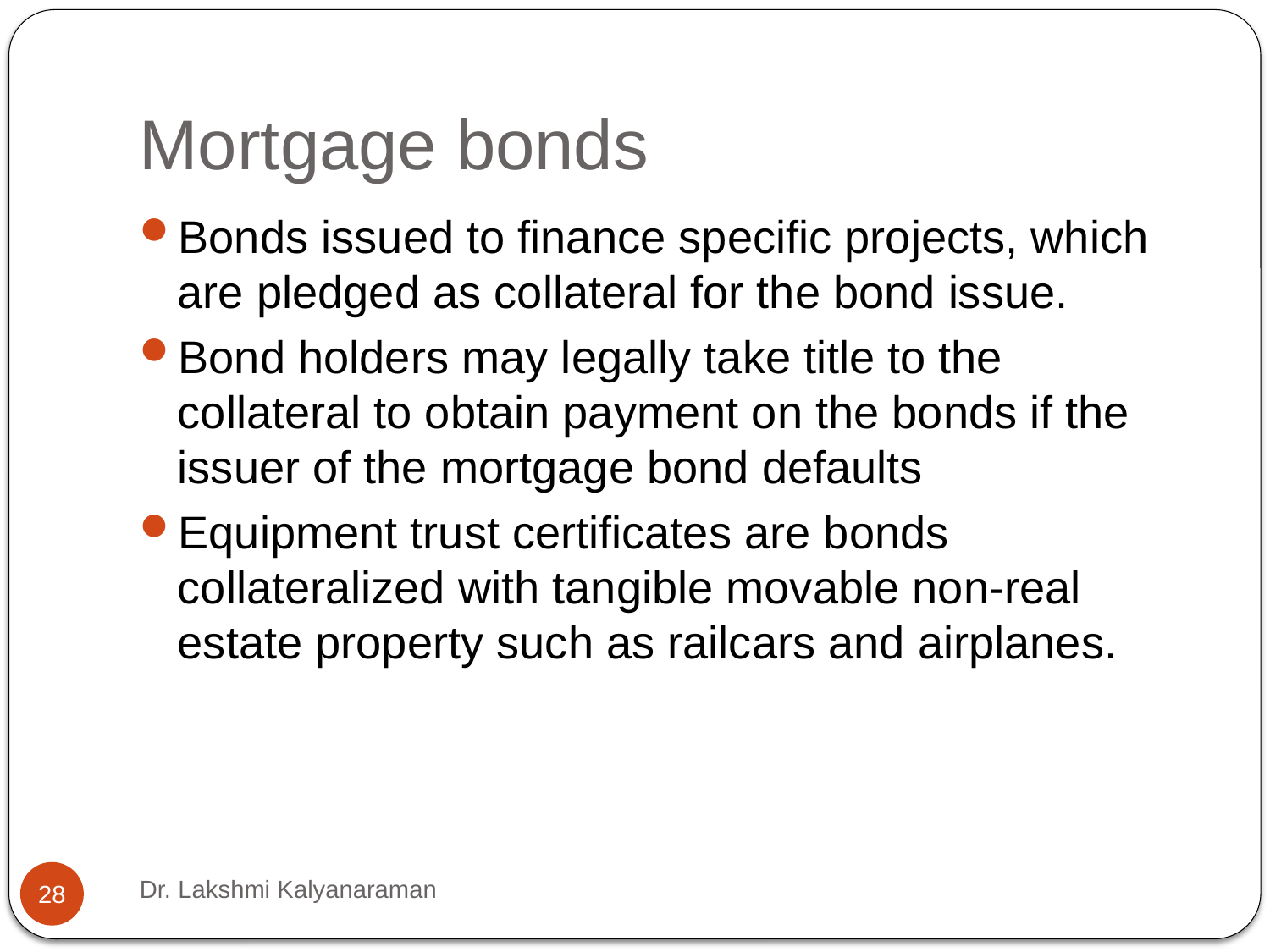

# Mortgage bonds
Bonds issued to finance specific projects, which are pledged as collateral for the bond issue.
Bond holders may legally take title to the collateral to obtain payment on the bonds if the issuer of the mortgage bond defaults
Equipment trust certificates are bonds collateralized with tangible movable non-real estate property such as railcars and airplanes.
Dr. Lakshmi Kalyanaraman
28